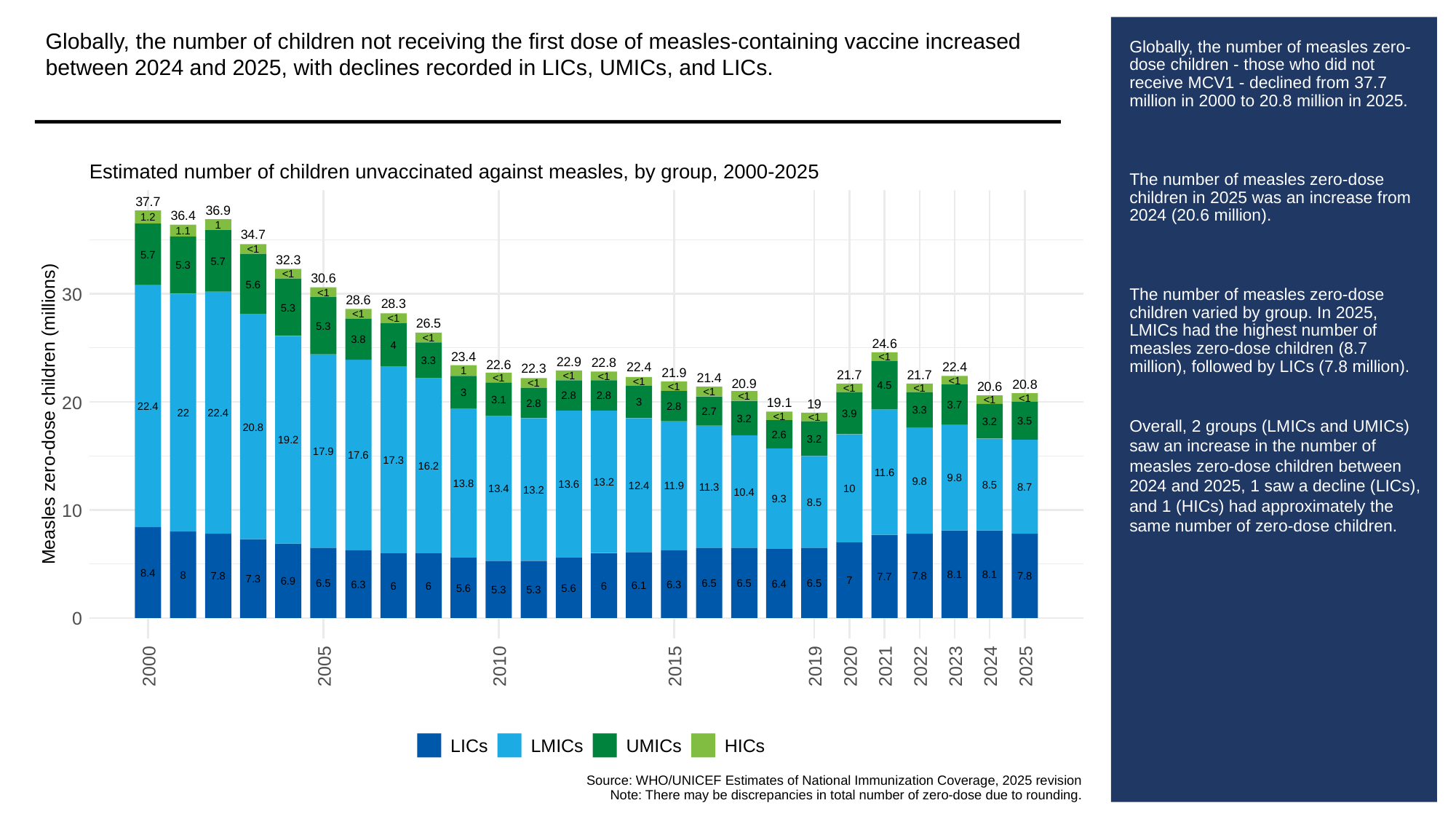

Globally, the number of children not receiving the first dose of measles-containing vaccine increased between 2024 and 2025, with declines recorded in LICs, UMICs, and LICs.
# Globally, the number of measles zero-dose children - those who did not receive MCV1 - declined from 37.7 million in 2000 to 20.8 million in 2025.

The number of measles zero-dose children in 2025 was an increase from 2024 (20.6 million).

The number of measles zero-dose children varied by group. In 2025, LMICs had the highest number of measles zero-dose children (8.7 million), followed by LICs (7.8 million).

Overall, 2 groups (LMICs and UMICs) saw an increase in the number of measles zero-dose children between 2024 and 2025, 1 saw a decline (LICs), and 1 (HICs) had approximately the same number of zero-dose children.

Estimated number of children unvaccinated against measles, by group, 2000-2025

37.7
36.9

36.4
1.2

1

1.1
34.7

<1
5.7

32.3
5.7
5.3

<1
30.6

5.6

30

<1

28.6

28.3
5.3

<1

<1

26.5

5.3

<1
3.8

24.6
4

23.4

<1

3.3
22.9
22.8

22.6

22.4
22.4
22.3

1
21.9
21.7
21.7

<1

<1

21.4
<1

<1

<1

20.9
<1
20.8

4.5

20.6
<1

<1
<1

<1

3

2.8
2.8
<1

<1
3.1
20

<1

19.1
3
19
2.8
3.7

22.4
2.8

3.3
2.7
Measles zero-dose children (millions)

22
22.4
3.9

<1

<1
3.2

3.5
3.2

20.8

2.6

3.2

19.2

17.9

17.6
17.3

16.2
11.6
9.8
9.8
13.2
13.8
13.6
8.5
12.4
11.9
11.3
8.7
13.4
10
13.2
10.4
9.3
8.5
10

8.4
8.1
8.1
8
7.8
7.8
7.8
7.7
7.3
7
6.9
6.5
6.5
6.5
6.5
6.4
6.3
6.3
6.1
6
6
6
5.6
5.6
5.3
5.3
0

2000
2005
2010
2015
2019
2020
2021
2022
2023
2024
2025

LICs
LMICs
UMICs
HICs
Source: WHO/UNICEF Estimates of National Immunization Coverage, 2025 revision
Note: There may be discrepancies in total number of zero-dose due to rounding.